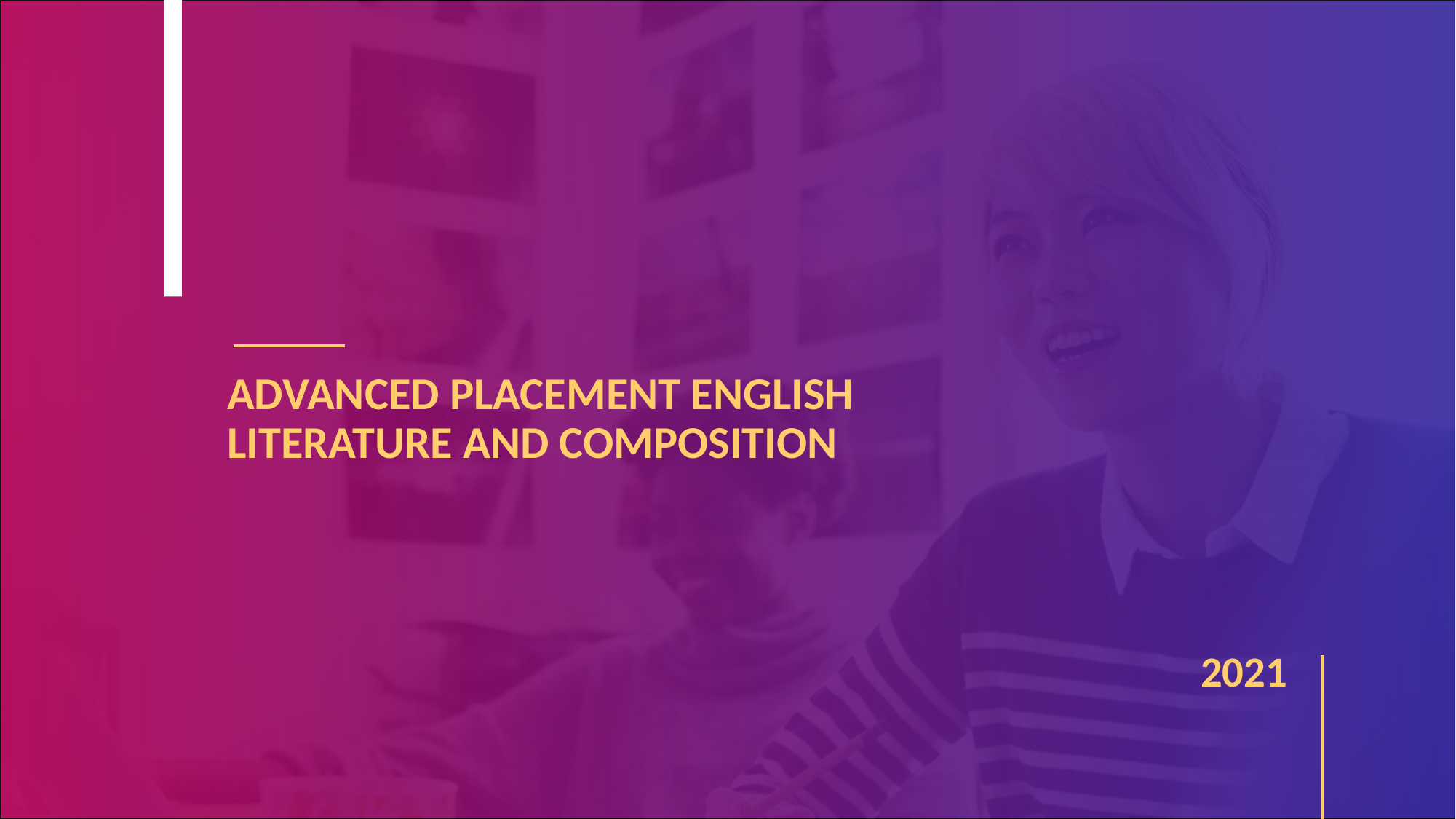

#
ADVANCED PLACEMENT ENGLISH
LITERATURE AND COMPOSITION
2021